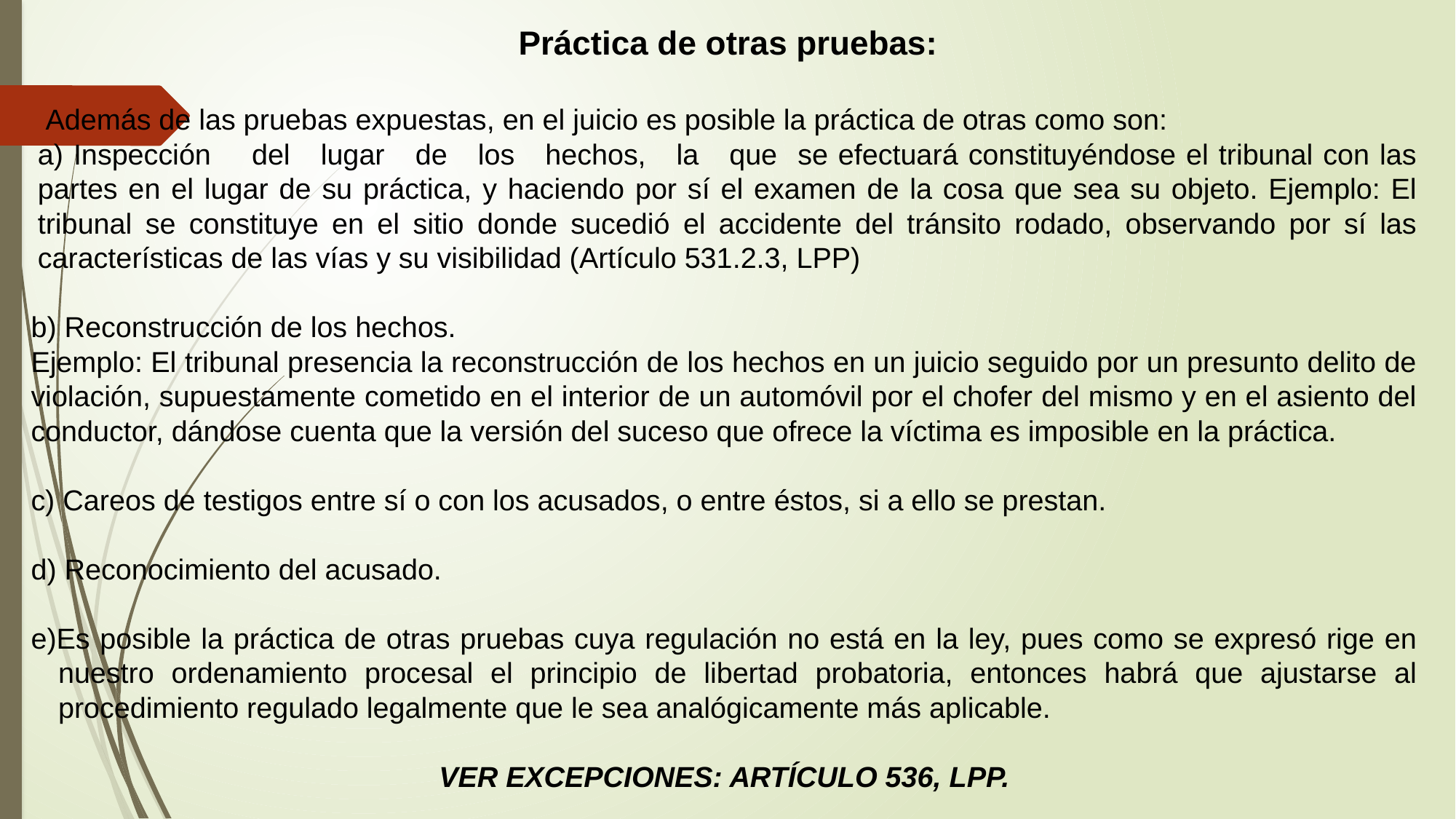

Práctica de otras pruebas:

 Además de las pruebas expuestas, en el juicio es posible la práctica de otras como son:
a) Inspección    del   lugar   de   los   hechos,   la   que  se efectuará constituyéndose el tribunal con las partes en el lugar de su práctica, y haciendo por sí el examen de la cosa que sea su objeto. Ejemplo: El tribunal se constituye en el sitio donde sucedió el accidente del tránsito rodado, observando por sí las características de las vías y su visibilidad (Artículo 531.2.3, LPP)

b) Reconstrucción de los hechos.
Ejemplo: El tribunal presencia la reconstrucción de los hechos en un juicio seguido por un presunto delito de violación, supuestamente cometido en el interior de un automóvil por el chofer del mismo y en el asiento del conductor, dándose cuenta que la versión del suceso que ofrece la víctima es imposible en la práctica.

c) Careos de testigos entre sí o con los acusados, o entre éstos, si a ello se prestan.

d) Reconocimiento del acusado.

e)Es posible la práctica de otras pruebas cuya regulación no está en la ley, pues como se expresó rige en nuestro ordenamiento procesal el principio de libertad probatoria, entonces habrá que ajustarse al procedimiento regulado legalmente que le sea analógicamente más aplicable.

VER EXCEPCIONES: ARTÍCULO 536, LPP.